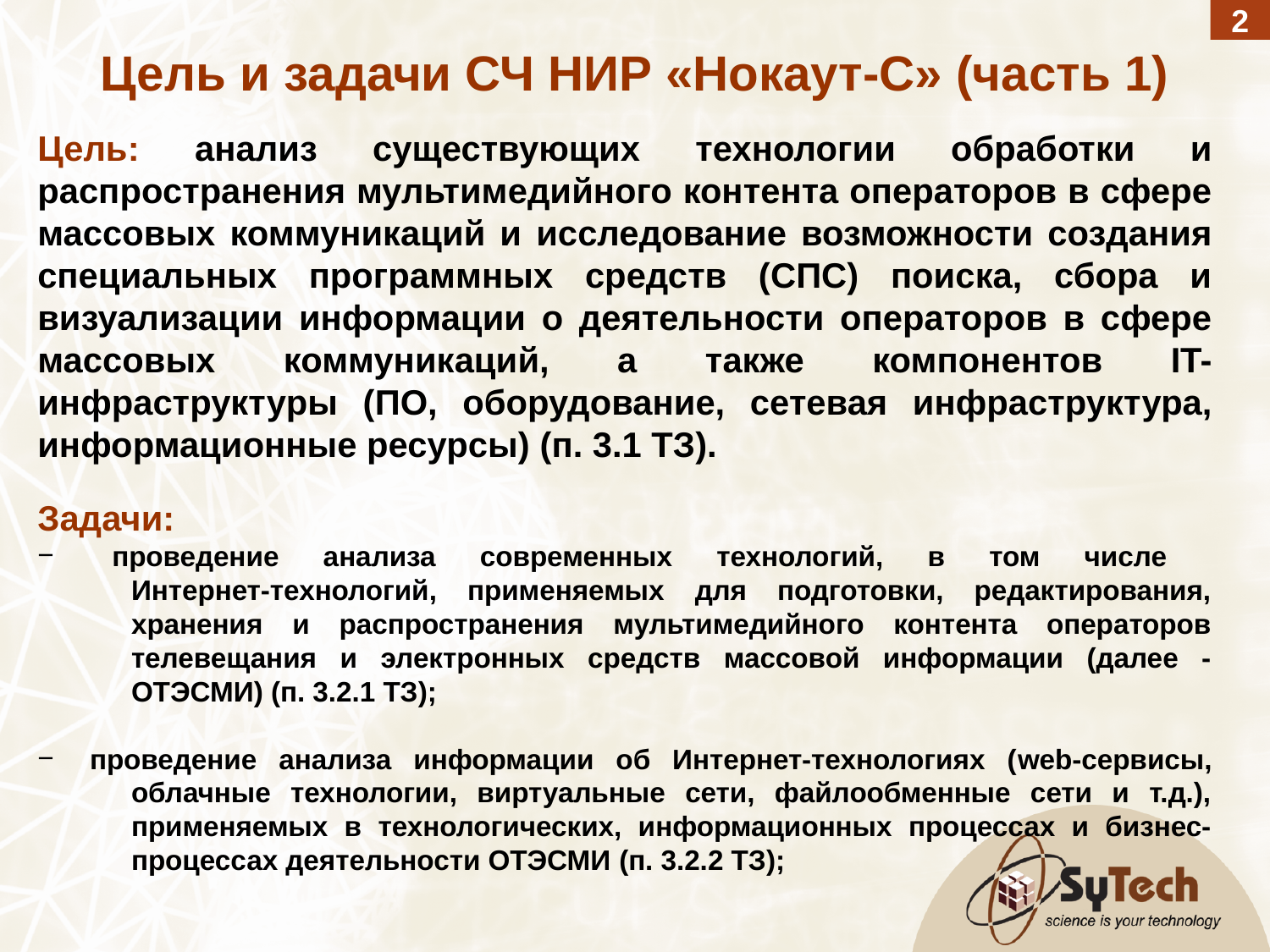

2
Цель и задачи СЧ НИР «Нокаут-С» (часть 1)
Цель: анализ существующих технологии обработки и распространения мультимедийного контента операторов в сфере массовых коммуникаций и исследование возможности создания специальных программных средств (СПС) поиска, сбора и визуализации информации о деятельности операторов в сфере массовых коммуникаций, а также компонентов IT-инфраструктуры (ПО, оборудование, сетевая инфраструктура, информационные ресурсы) (п. 3.1 ТЗ).

Задачи:
 проведение анализа современных технологий, в том числе
Интернет-технологий, применяемых для подготовки, редактирования, хранения и распространения мультимедийного контента операторов телевещания и электронных средств массовой информации (далее ‑ ОТЭСМИ) (п. 3.2.1 ТЗ);

 проведение анализа информации об Интернет-технологиях (web-сервисы, облачные технологии, виртуальные сети, файлообменные сети и т.д.), применяемых в технологических, информационных процессах и бизнес-процессах деятельности ОТЭСМИ (п. 3.2.2 ТЗ);